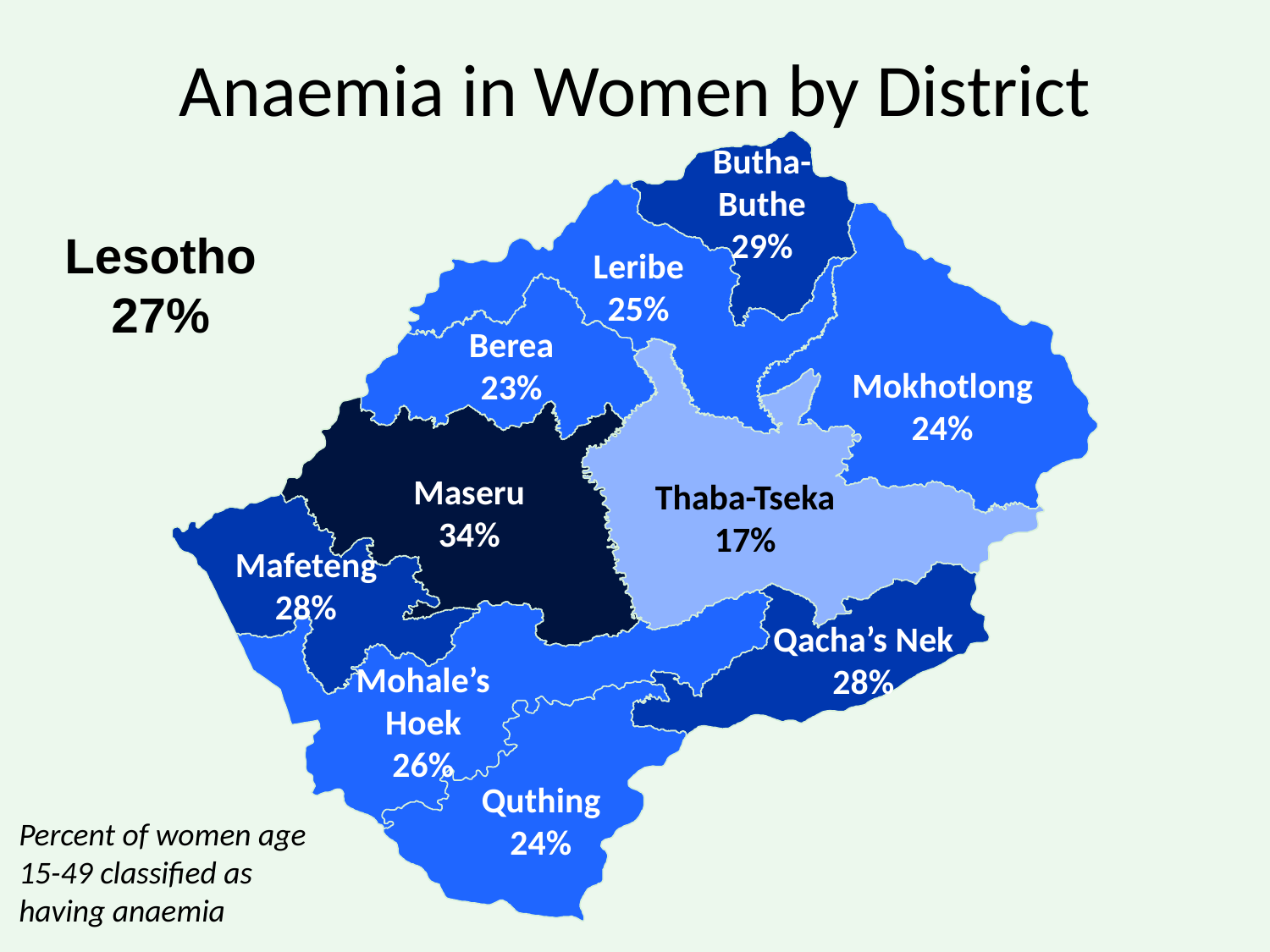

# Anaemia in Women by District

Butha-Buthe
29%
Lesotho
27%
Leribe
25%
Berea
23%
Mokhotlong
24%
Maseru
34%
Thaba-Tseka
17%
Mafeteng
28%
Qacha’s Nek
28%
Mohale’s Hoek
26%
Quthing
24%
Percent of women age 15-49 classified as having anaemia